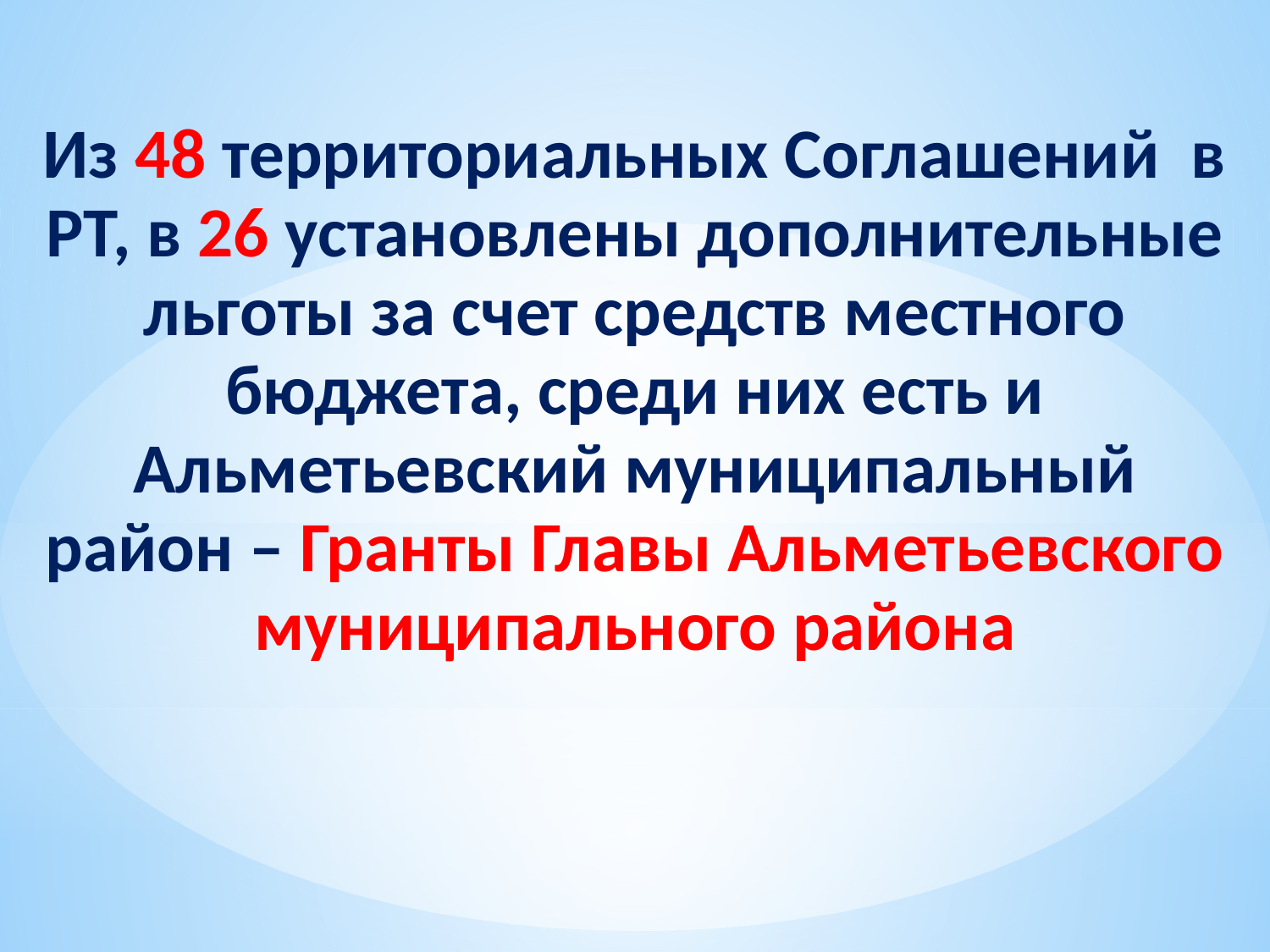

Из 48 территориальных Соглашений  в РТ, в 26 установлены дополнительные льготы за счет средств местного бюджета, среди них есть и Альметьевский муниципальный район – Гранты Главы Альметьевского муниципального района